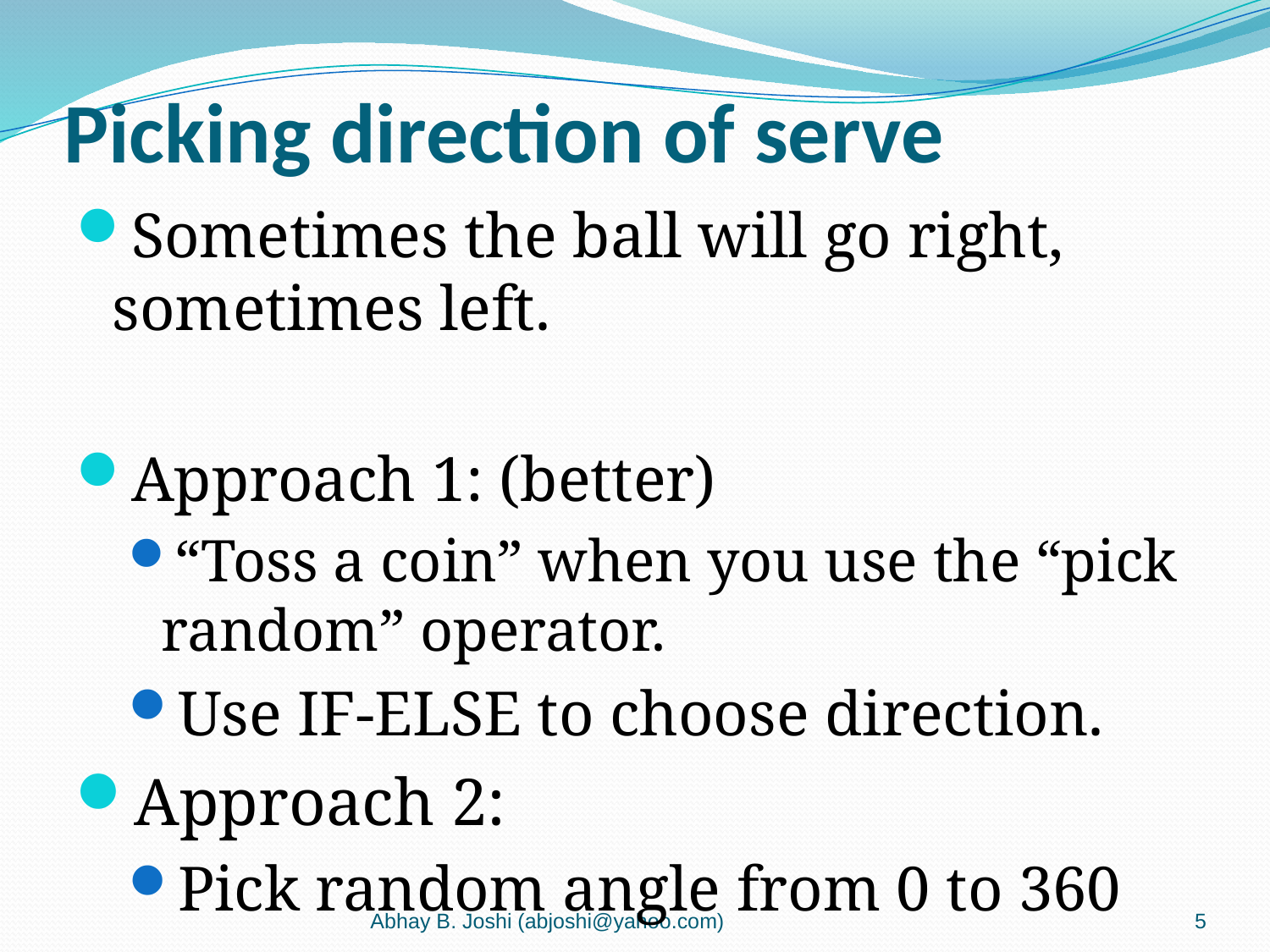

# Picking direction of serve
Sometimes the ball will go right, sometimes left.

Approach 1: (better)
“Toss a coin” when you use the “pick random” operator.
Use IF-ELSE to choose direction.
Approach 2:
Pick random angle from 0 to 360
Abhay B. Joshi (abjoshi@yahoo.com)
5